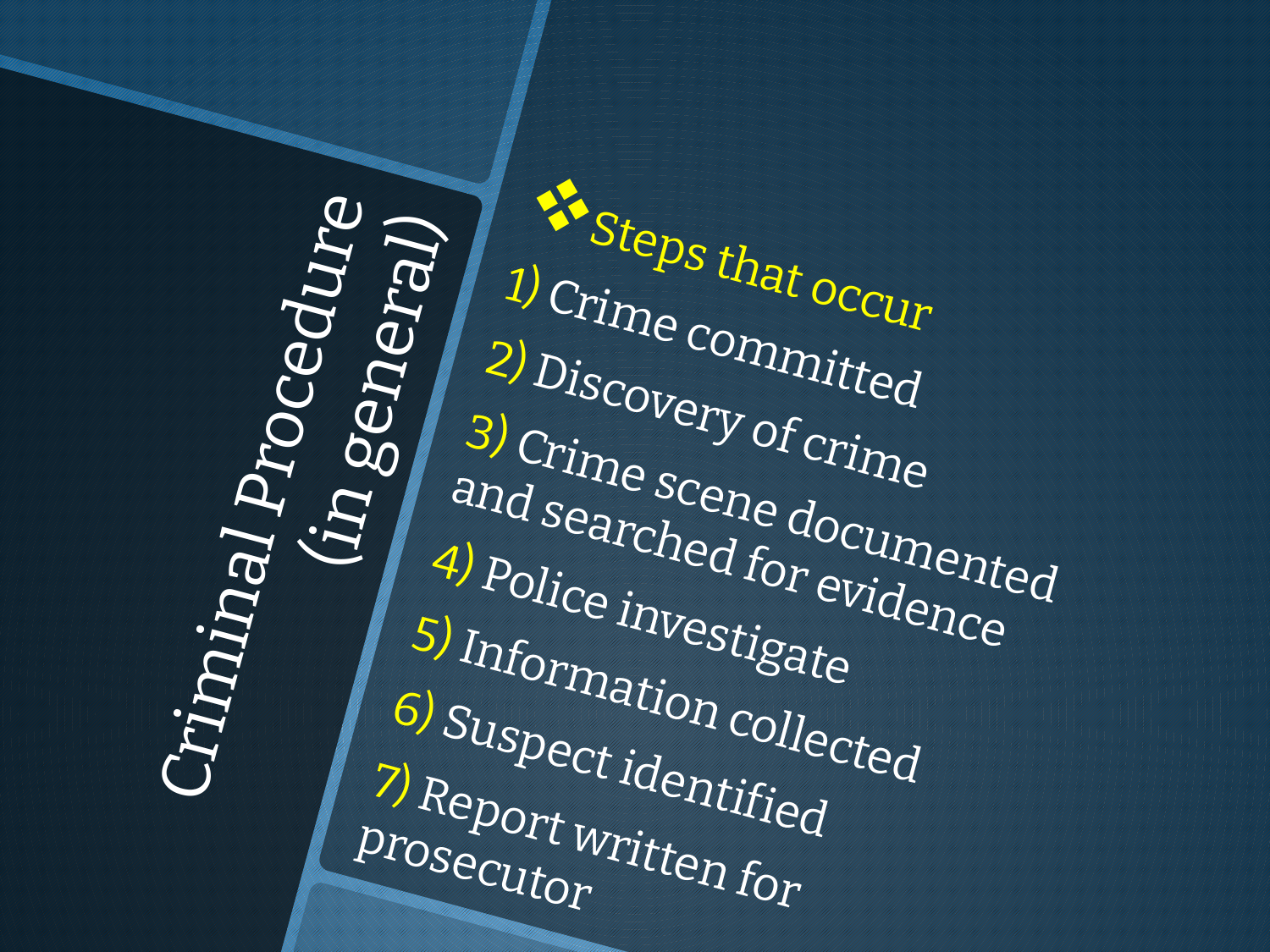

Steps that occur
1) Crime committed
2) Discovery of crime
3) Crime scene documented and searched for evidence
4) Police investigate
5) Information collected
6) Suspect identified
7) Report written for prosecutor

# Criminal Procedure (in general)